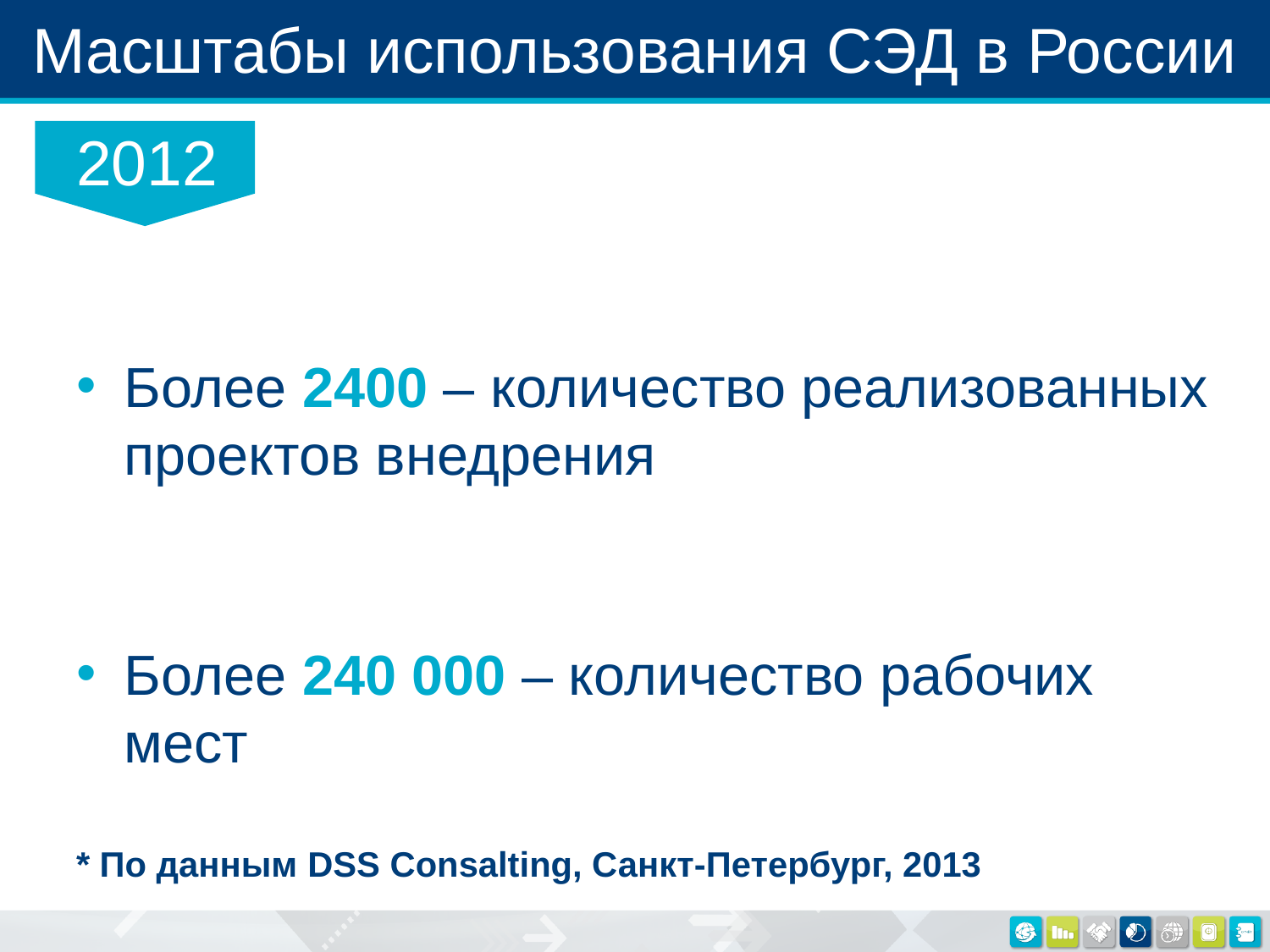

# Масштабы использования СЭД в России

2012

Более 2400 – количество реализованных проектов внедрения

Более 240 000 – количество рабочих мест
* По данным DSS Consalting, Санкт-Петербург, 2013